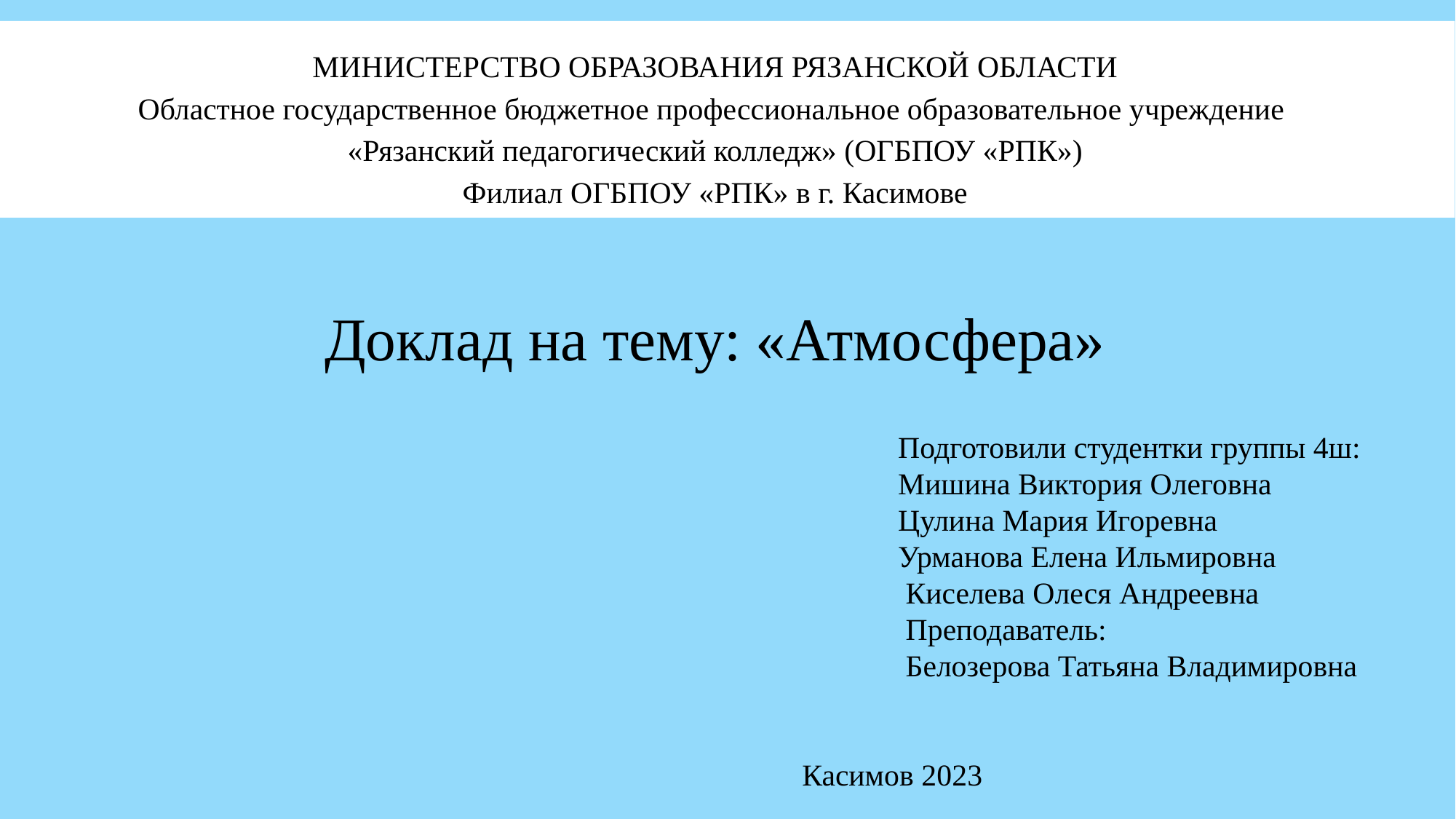

МИНИСТЕРСТВО ОБРАЗОВАНИЯ РЯЗАНСКОЙ ОБЛАСТИ
Областное государственное бюджетное профессиональное образовательное учреждение
«Рязанский педагогический колледж» (ОГБПОУ «РПК»)
Филиал ОГБПОУ «РПК» в г. Касимове

Доклад на тему: «Атмосфера»

                                                                         Подготовили студентки группы 4ш:
                                                                         Мишина Виктория Олеговна
                                                                         Цулина Мария Игоревна
                                                                         Урманова Елена Ильмировна
                                                                          Киселева Олеся Андреевна
                                                                          Преподаватель:
                                                                          Белозерова Татьяна Владимировна

Касимов 2023
#